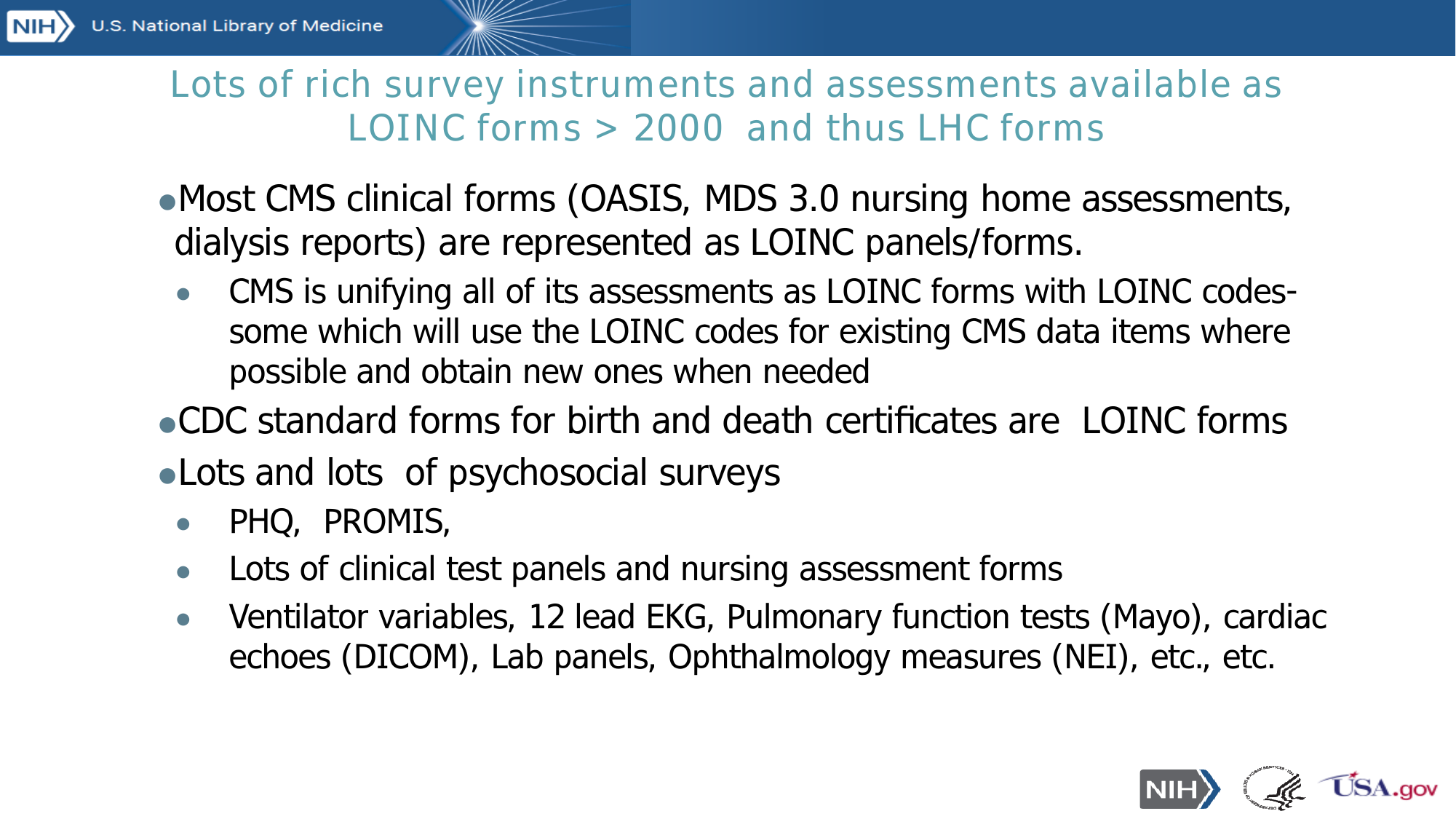

# Lots of rich survey instruments and assessments available as LOINC forms > 2000  and thus LHC forms
Most CMS clinical forms (OASIS, MDS 3.0 nursing home assessments, dialysis reports) are represented as LOINC panels/forms.
CMS is unifying all of its assessments as LOINC forms with LOINC codes-some which will use the LOINC codes for existing CMS data items where possible and obtain new ones when needed
CDC standard forms for birth and death certificates are  LOINC forms
Lots and lots  of psychosocial surveys
PHQ,  PROMIS,
Lots of clinical test panels and nursing assessment forms
Ventilator variables, 12 lead EKG, Pulmonary function tests (Mayo), cardiac echoes (DICOM), Lab panels, Ophthalmology measures (NEI), etc., etc.